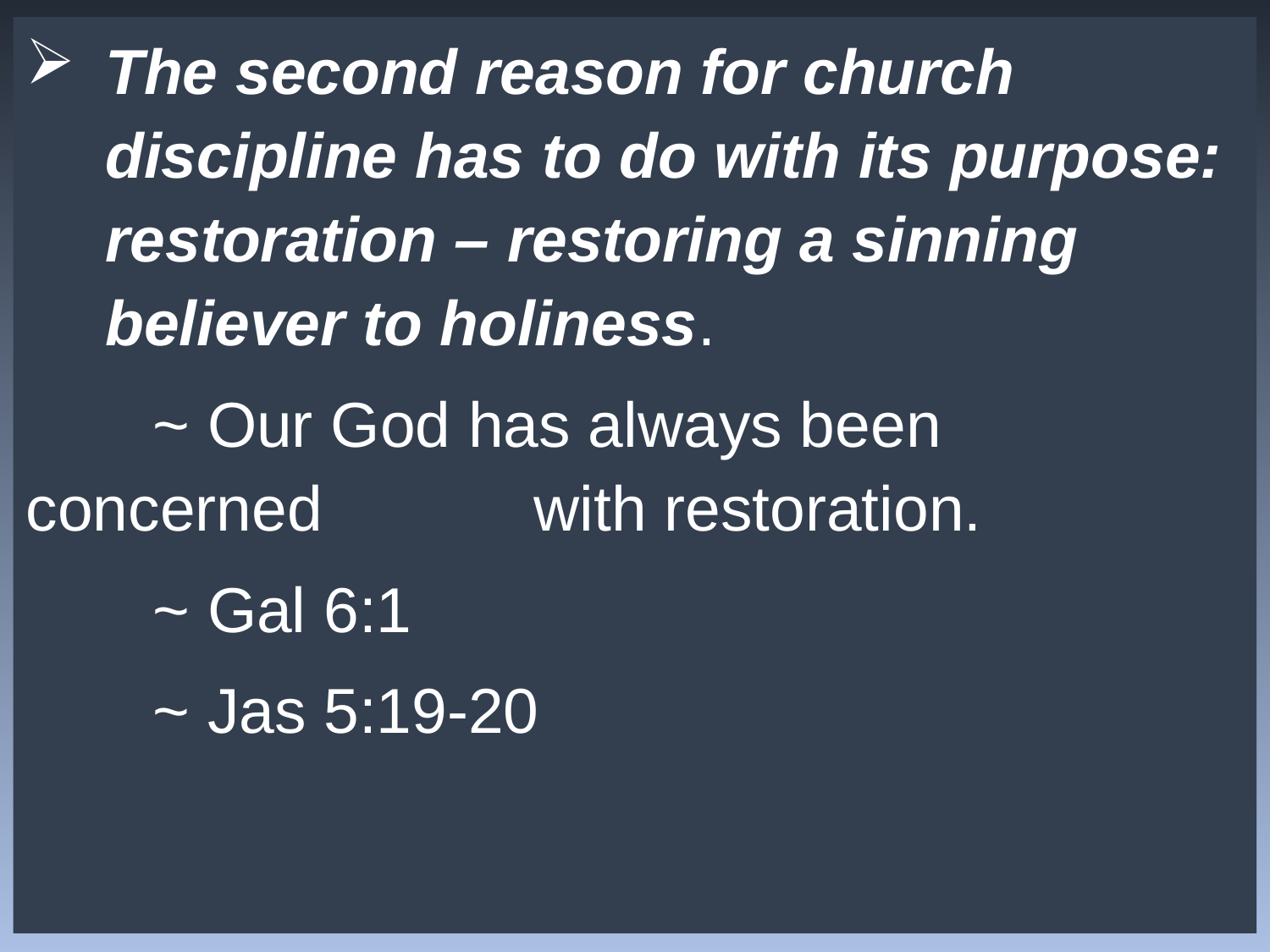

The second reason for church discipline has to do with its purpose: restoration – restoring a sinning believer to holiness.
	~ Our God has always been 	concerned 		with restoration.
	~ Gal 6:1
	~ Jas 5:19-20